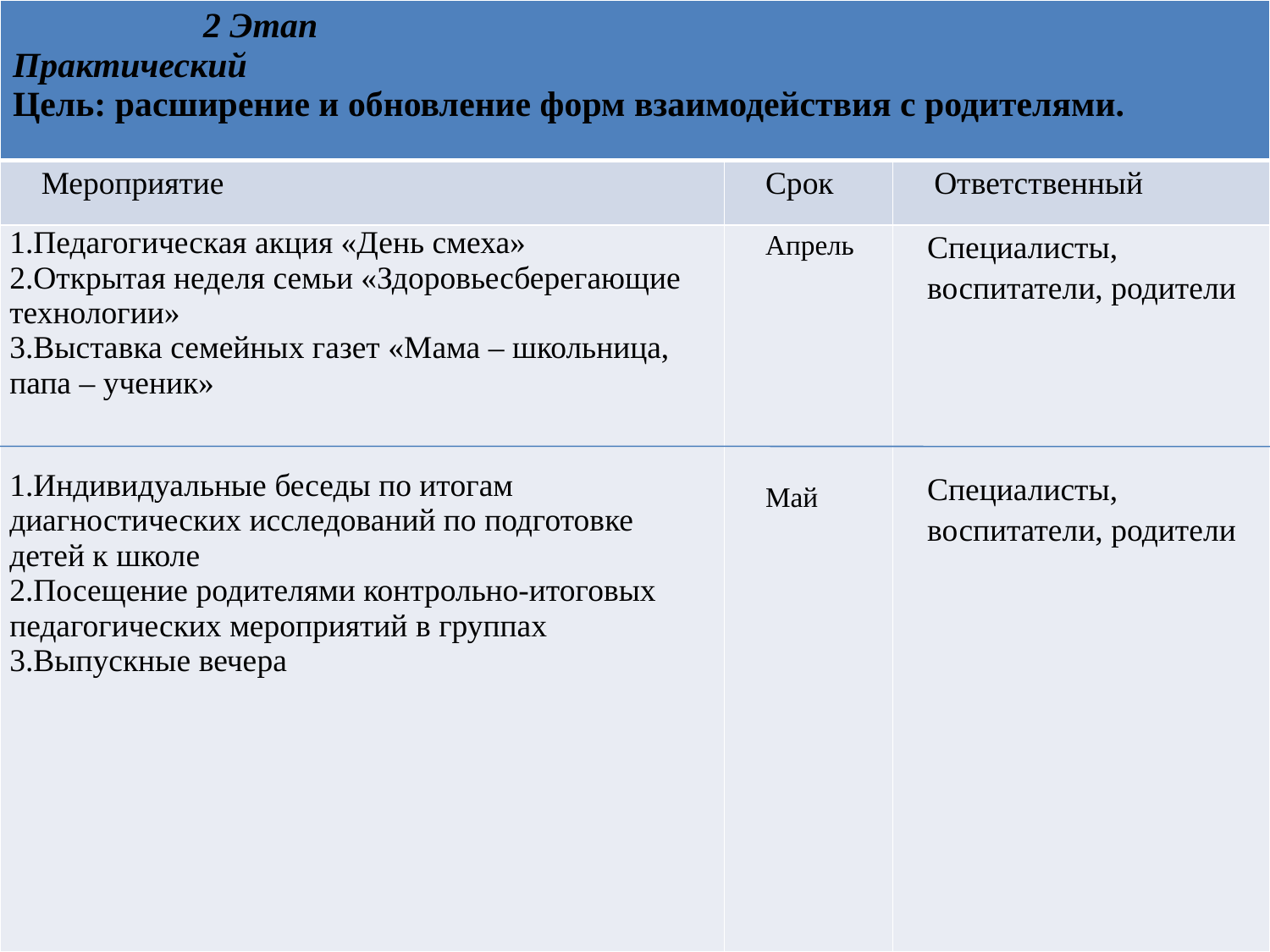

| 2 Этап Практический Цель: расширение и обновление форм взаимодействия с родителями. |  |  |
| --- | --- | --- |
| Мероприятие | Срок | Ответственный |
| 1.Педагогическая акция «День смеха» 2.Открытая неделя семьи «Здоровьесберегающие технологии» 3.Выставка семейных газет «Мама – школьница, папа – ученик» 1.Индивидуальные беседы по итогам диагностических исследований по подготовке детей к школе 2.Посещение родителями контрольно-итоговых педагогических мероприятий в группах 3.Выпускные вечера | Апрель Май | Специалисты, воспитатели, родители Специалисты, воспитатели, родители |
#